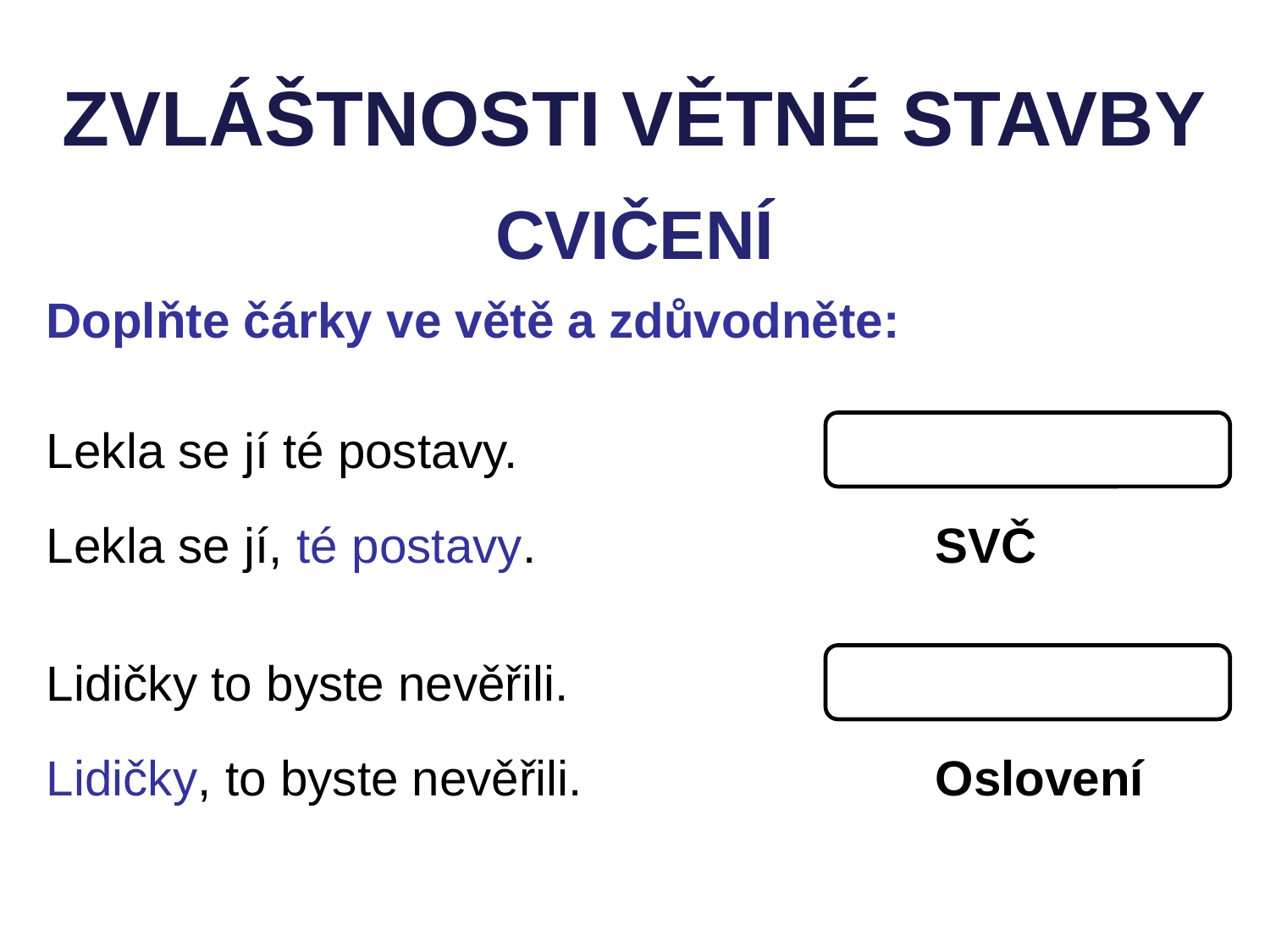

ZVLÁŠTNOSTI VĚTNÉ STAVBY
CVIČENÍ
Doplňte čárky ve větě a zdůvodněte:
Lekla se jí té postavy.

Lekla se jí, té postavy.				SVČ
Lidičky to byste nevěřili.

Lidičky, to byste nevěřili.			Oslovení